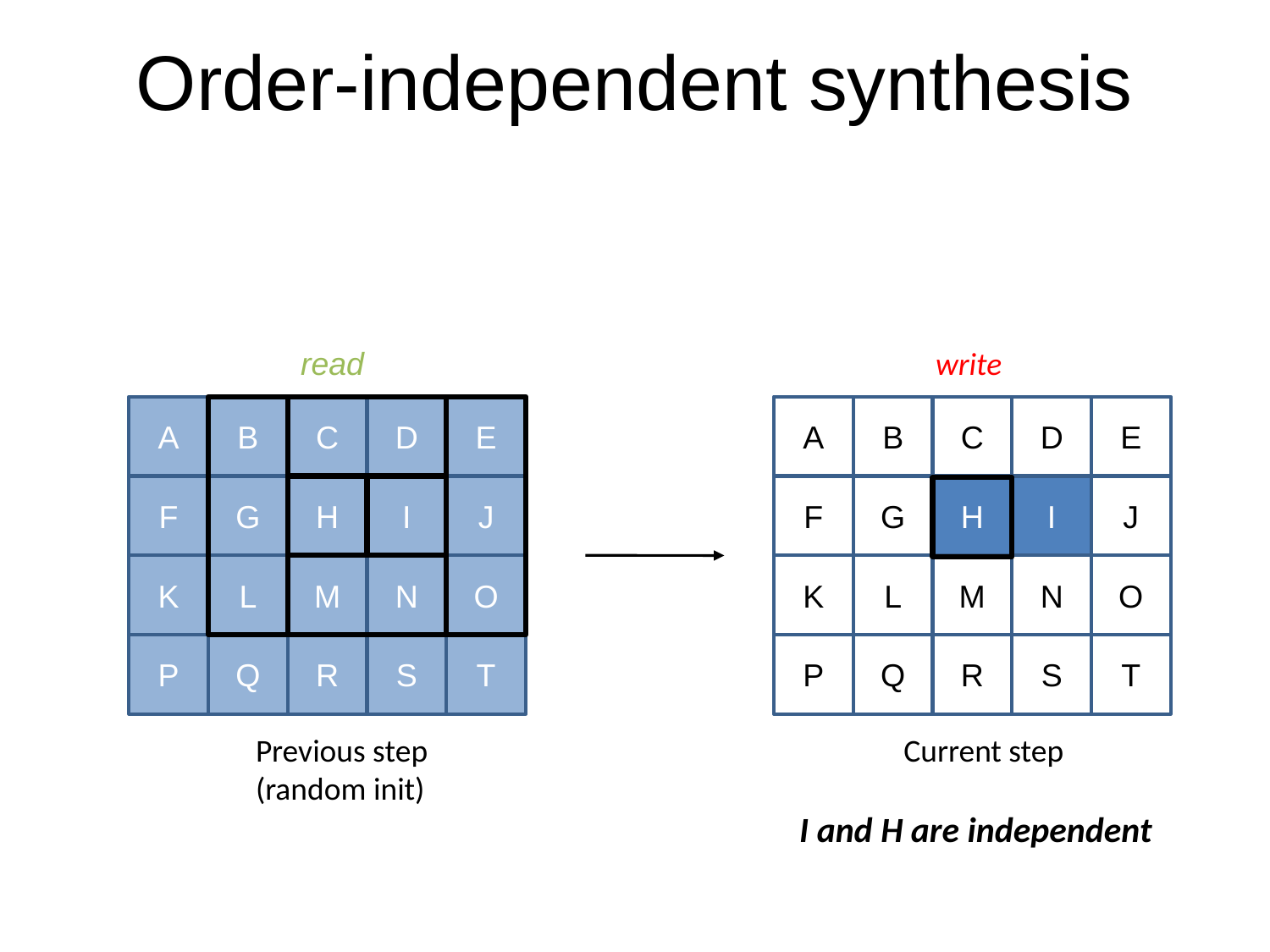

# Order-independent synthesis
read
write
A
B

C

D
E
A
B
C
D
E
F
G

I
J
K
L
M
N
O
P
Q
R
S
T
Current step
H
F
G
H

I

J
H
I

K
L
M
N
O
P
Q
R
S
T
Previous step
(random init)
I and H are independent